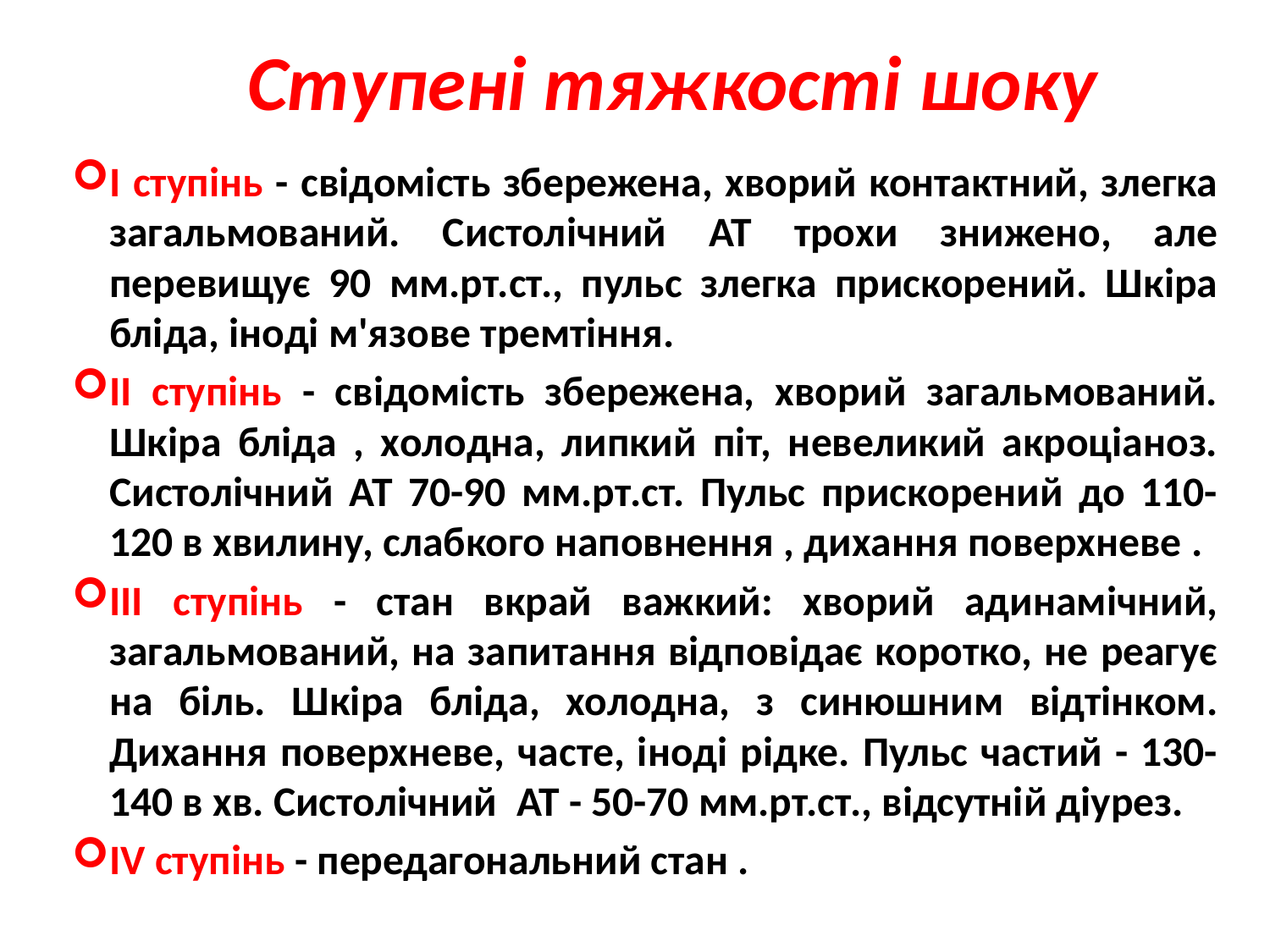

Ступені тяжкості шоку
I ступінь - свідомість збережена, хворий контактний, злегка загальмований. Систолічний АТ трохи знижено, але перевищує 90 мм.рт.ст., пульс злегка прискорений. Шкіра бліда, іноді м'язове тремтіння.
II ступінь - свідомість збережена, хворий загальмований. Шкіра бліда , холодна, липкий піт, невеликий акроціаноз. Систолічний АТ 70-90 мм.рт.ст. Пульс прискорений до 110-120 в хвилину, слабкого наповнення , дихання поверхневе .
III ступінь - стан вкрай важкий: хворий адинамічний, загальмований, на запитання відповідає коротко, не реагує на біль. Шкіра бліда, холодна, з синюшним відтінком. Дихання поверхневе, часте, іноді рідке. Пульс частий - 130-140 в хв. Систолічний  АТ - 50-70 мм.рт.ст., відсутній діурез.
IV ступінь - передагональний стан .